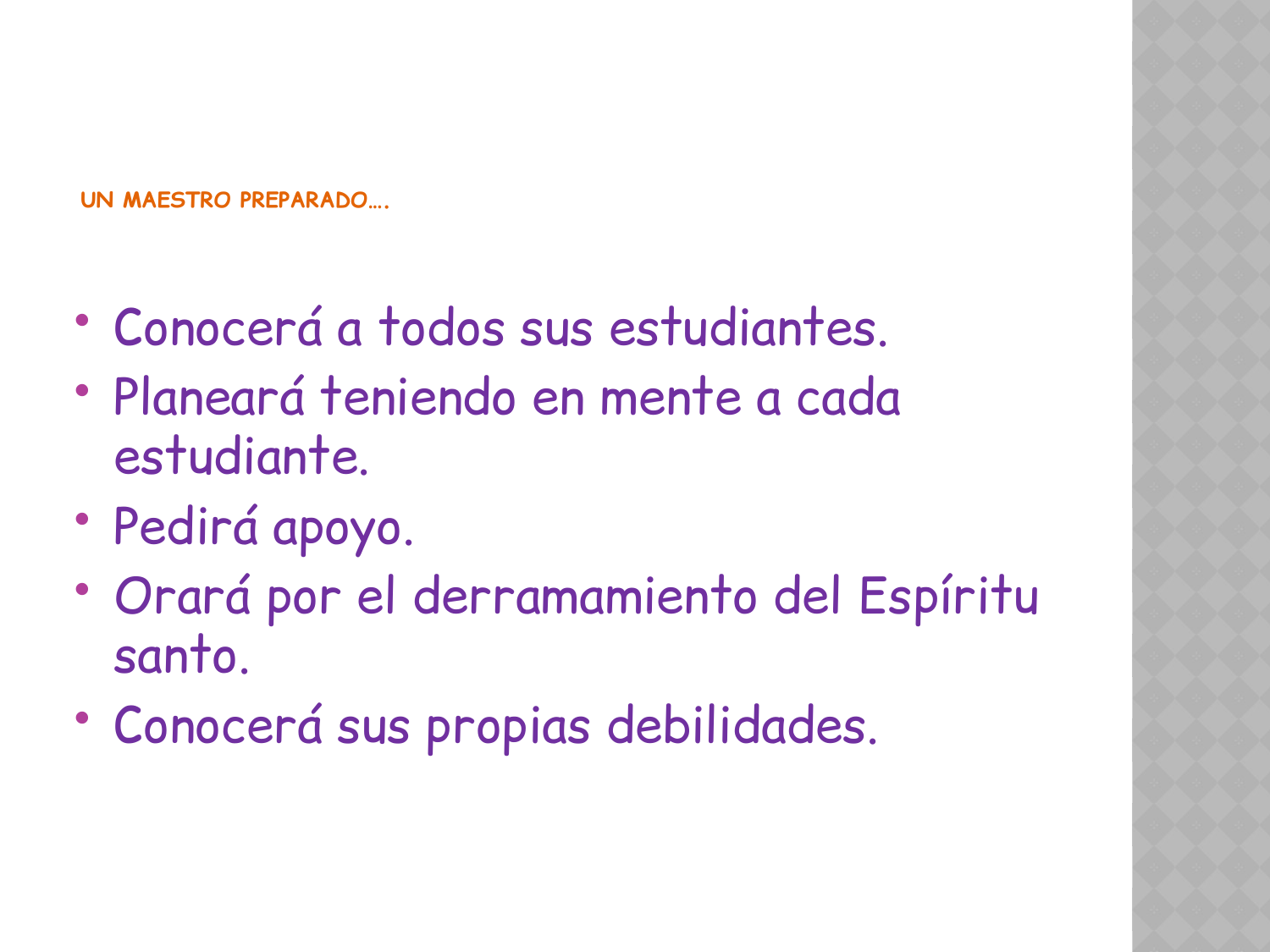

# un maestro preparado….

Conocerá a todos sus estudiantes.
Planeará teniendo en mente a cada estudiante.
Pedirá apoyo.
Orará por el derramamiento del Espíritu santo.
Conocerá sus propias debilidades.